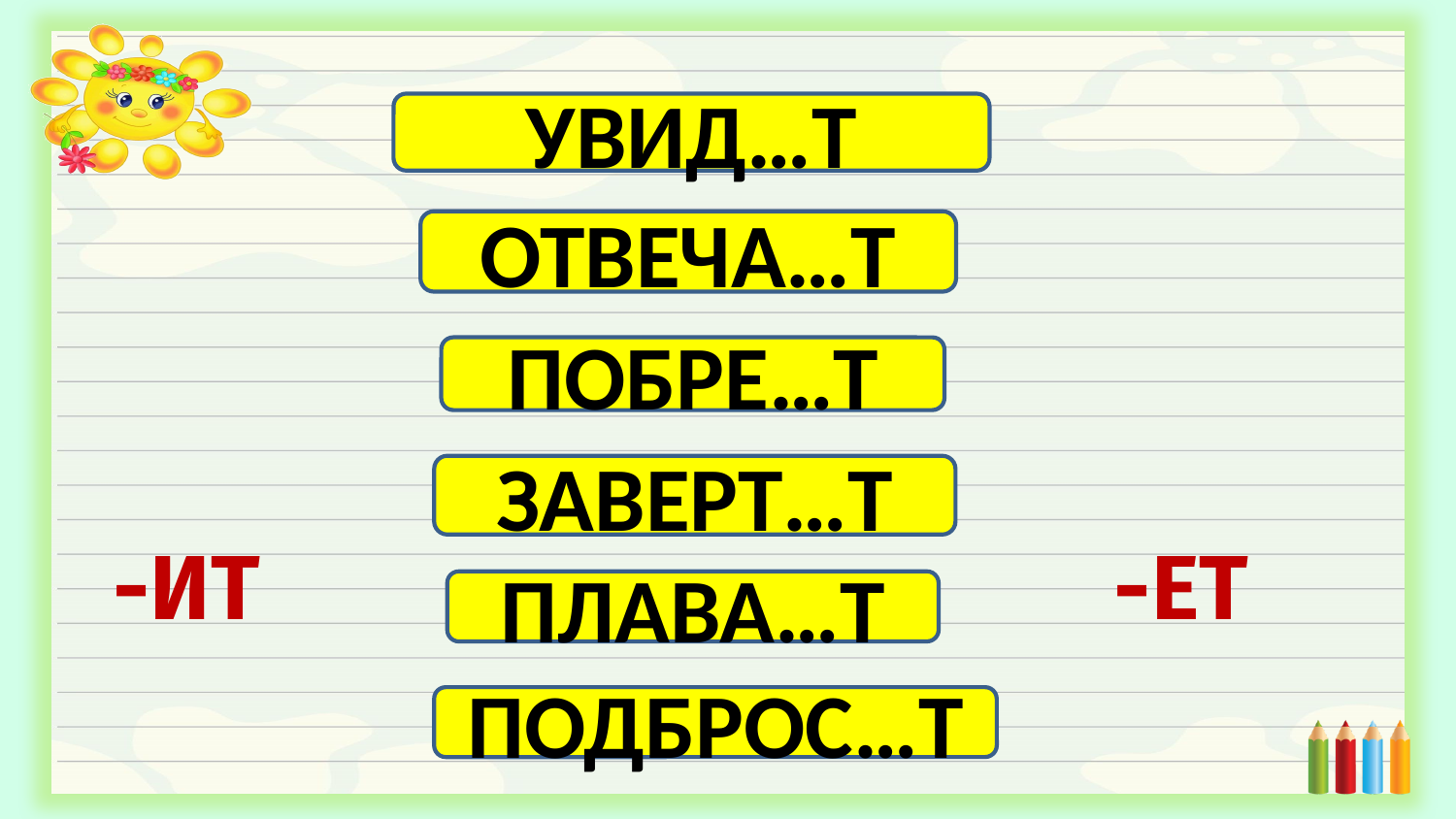

УВИД…Т
ОТВЕЧА…Т
ПОБРЕ…Т
ЗАВЕРТ…Т
-ИТ
-ЕТ
ПЛАВА…Т
ПОДБРОС…Т